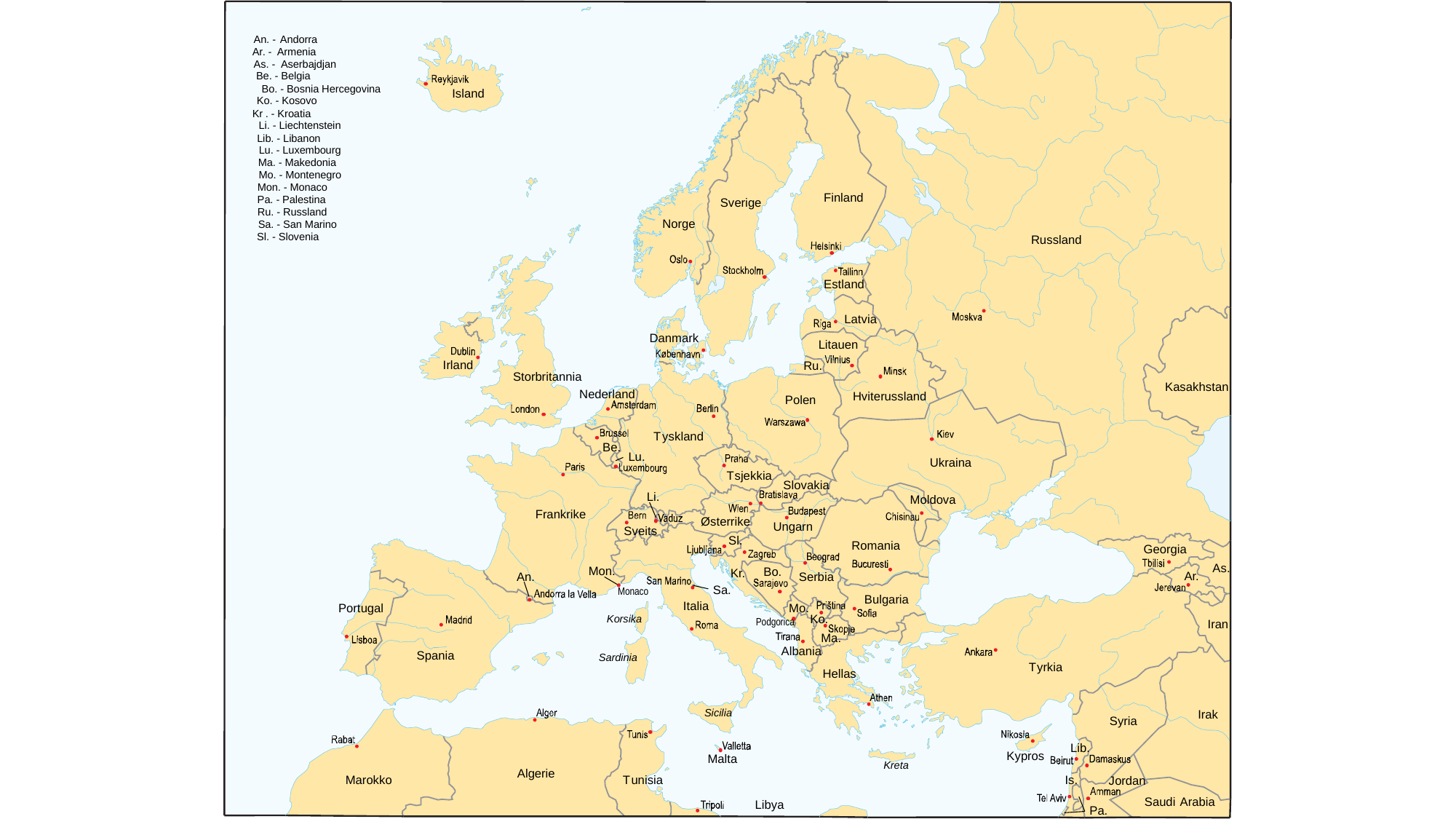

An. -
Andorra

A
r
. -
Armenia

As. -
Aserbajdjan

Be. - Belgia

Bo. - Bosnia Hercegovina

Island

Ko. - Kosovo

K
r
. - Kroatia

Li. - Liechtenstein

Lib. - Libanon

Lu. - Luxembourg

Ma. - Makedonia

Mo. - Montenegro

Mon. - Monaco

Finland

Pa. - Palestina

Sverige

Ru. - Russland

Norge
Sa. - San Marino

Sl. - Slovenia

Russland

Estland

Latvia

Danmark

Litauen

Irland

Ru.

Storbritannia

Kasakhstan

Nederland

Hviterussland

Polen

T
yskland

Be.

Lu.

Ukraina

T
sjekkia

Slovakia

Li.

Moldova

Frankrike

Østerrike

Ungarn

Sveits

Sl.

Romania

Georgia

As.

Mon.
Bo.
r
.
K

A
r
.
An.
Serbia

Sa.

Monaco

Bulgaria

Italia

Mo.
Portugal

Ko.

Korsika

Podgorica

Iran

Ma.

Albania

Spania

Sardinia

T
yrkia

Hellas

Sicilia

Irak

Syria

Lib.

Kypros
Malta

Kreta

Algerie

Is.
Marokko
T
unisia

Jordan

Saudi
Arabia

Libya

Pa.